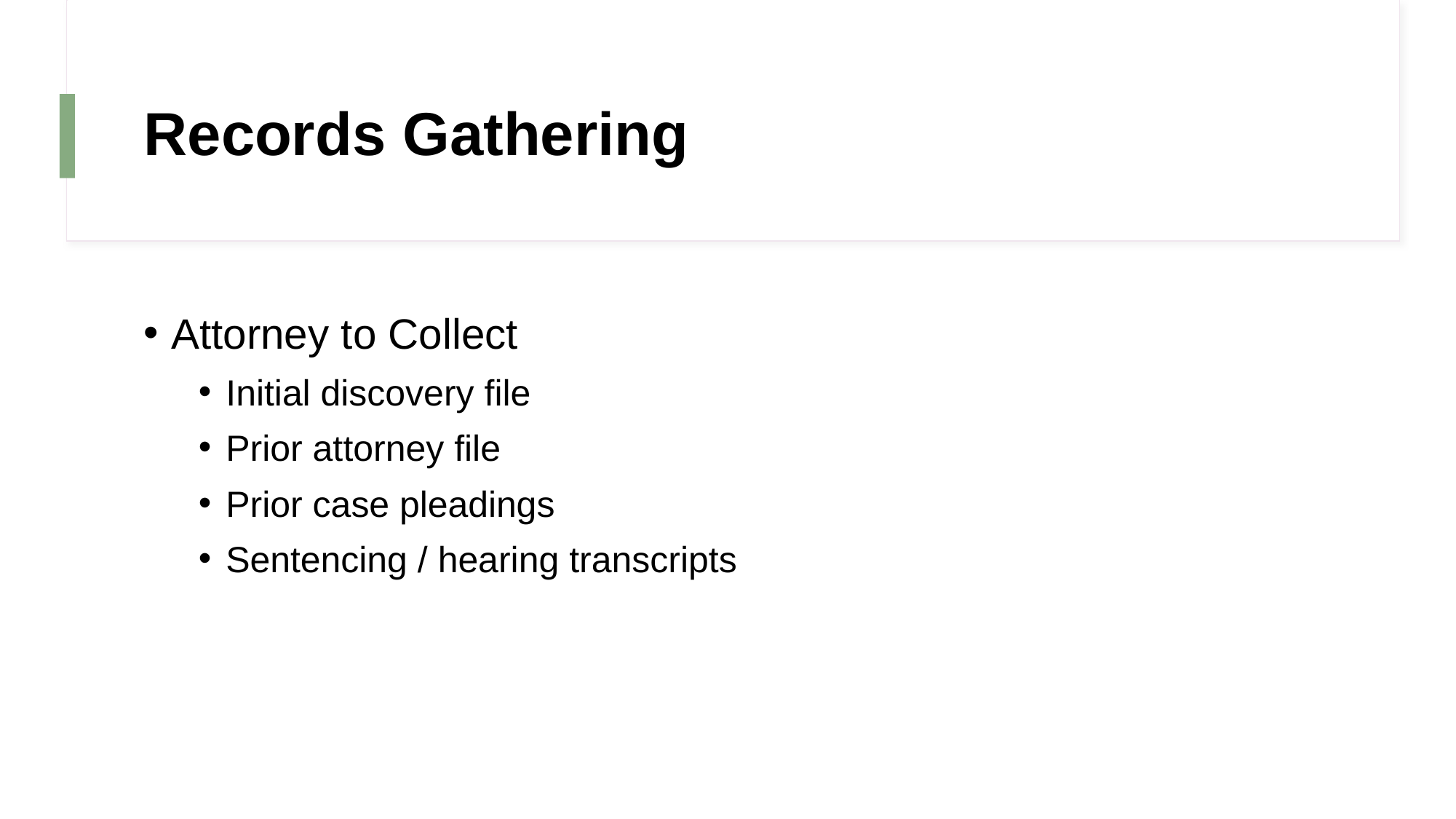

# Records Gathering
Attorney to Collect
Initial discovery file
Prior attorney file
Prior case pleadings
Sentencing / hearing transcripts